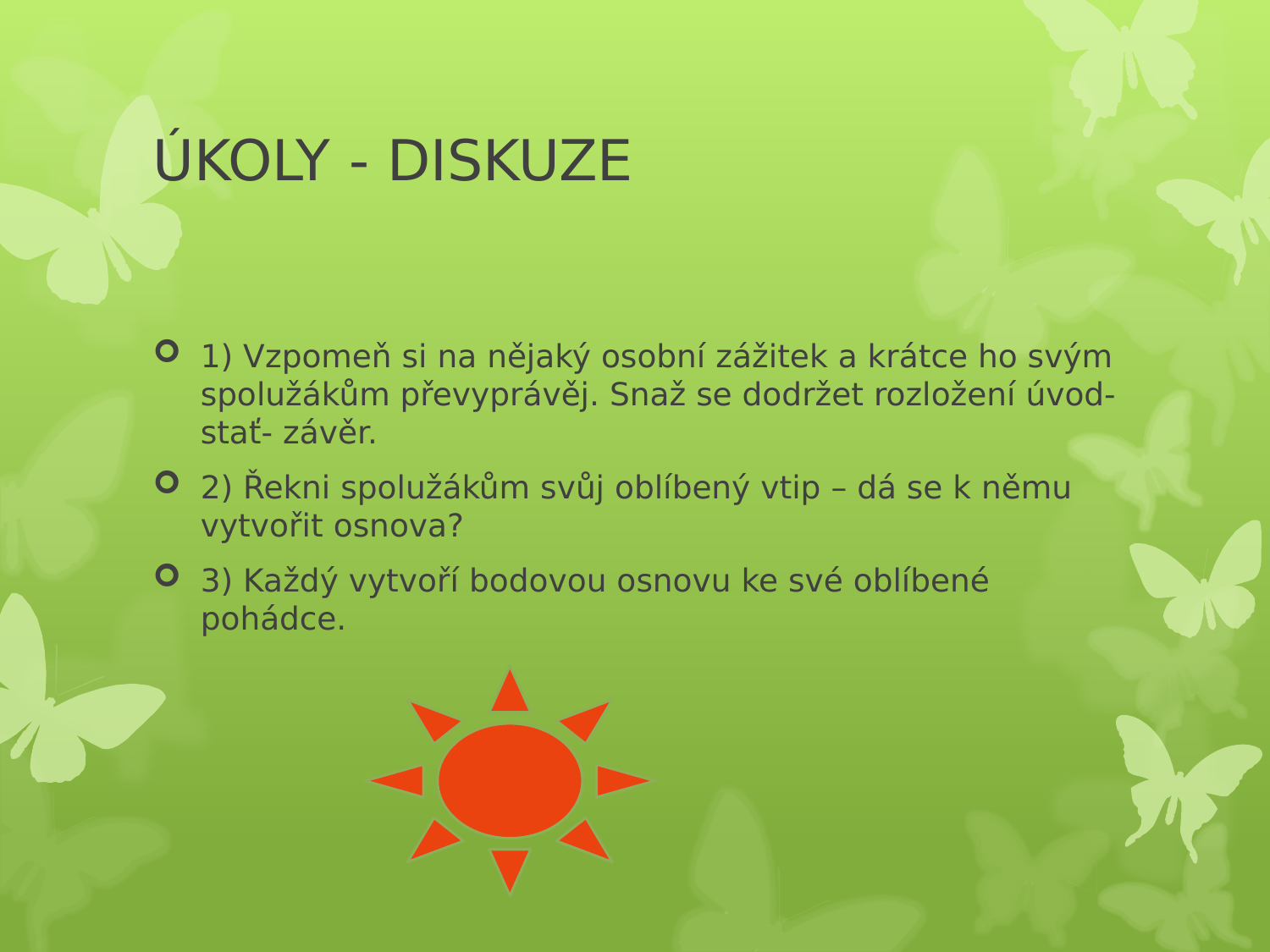

# ÚKOLY - DISKUZE
1) Vzpomeň si na nějaký osobní zážitek a krátce ho svým spolužákům převyprávěj. Snaž se dodržet rozložení úvod- stať- závěr.
2) Řekni spolužákům svůj oblíbený vtip – dá se k němu vytvořit osnova?
3) Každý vytvoří bodovou osnovu ke své oblíbené pohádce.